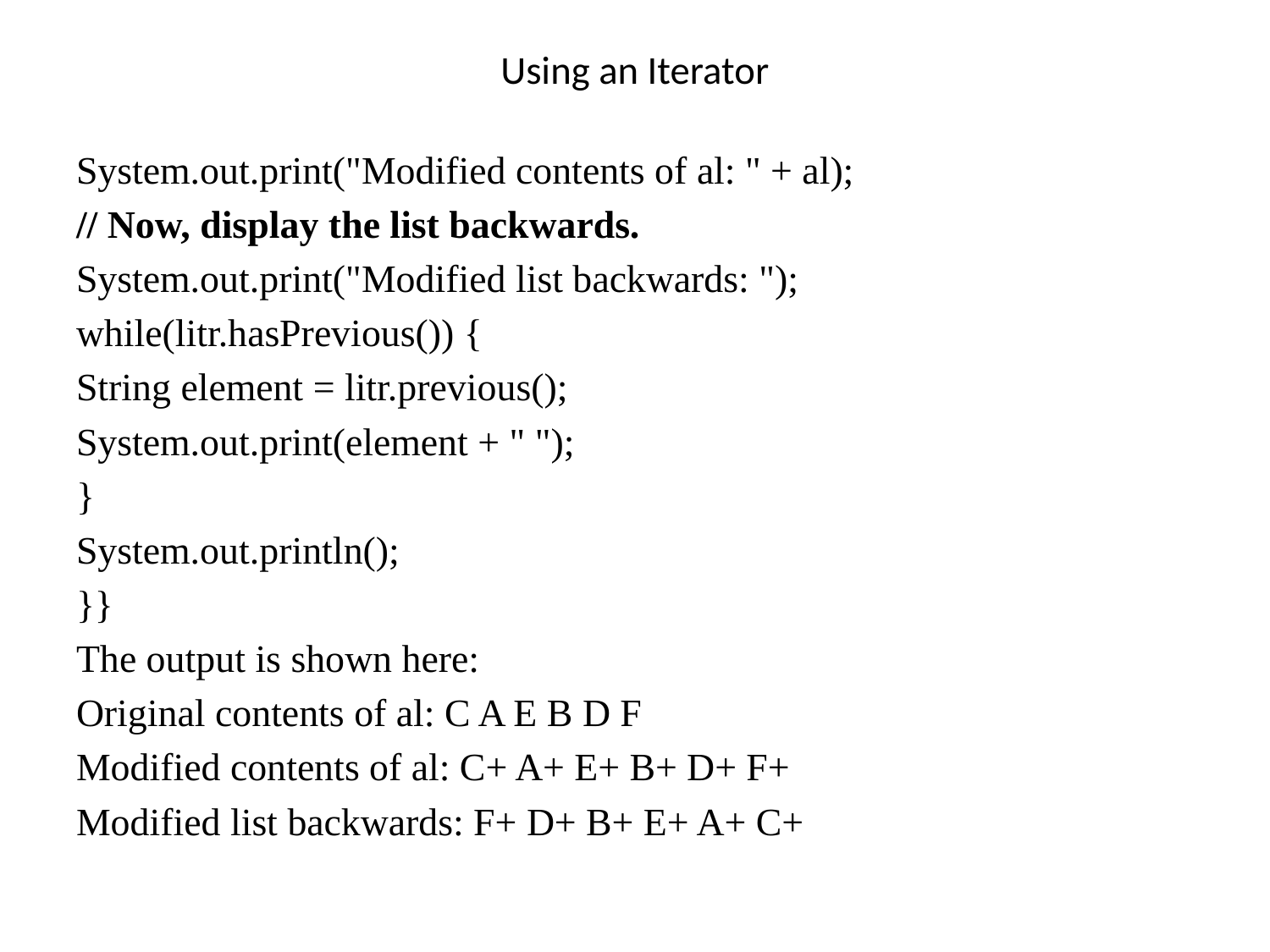

# Using an Iterator
System.out.print("Modified contents of al: " + al);
// Now, display the list backwards.
System.out.print("Modified list backwards: ");
while(litr.hasPrevious()) {
String element = litr.previous();
System.out.print(element + " ");
}
System.out.println();
}}
The output is shown here:
Original contents of al: C A E B D F
Modified contents of al: C+ A+ E+ B+ D+ F+
Modified list backwards: F+ D+ B+ E+ A+ C+